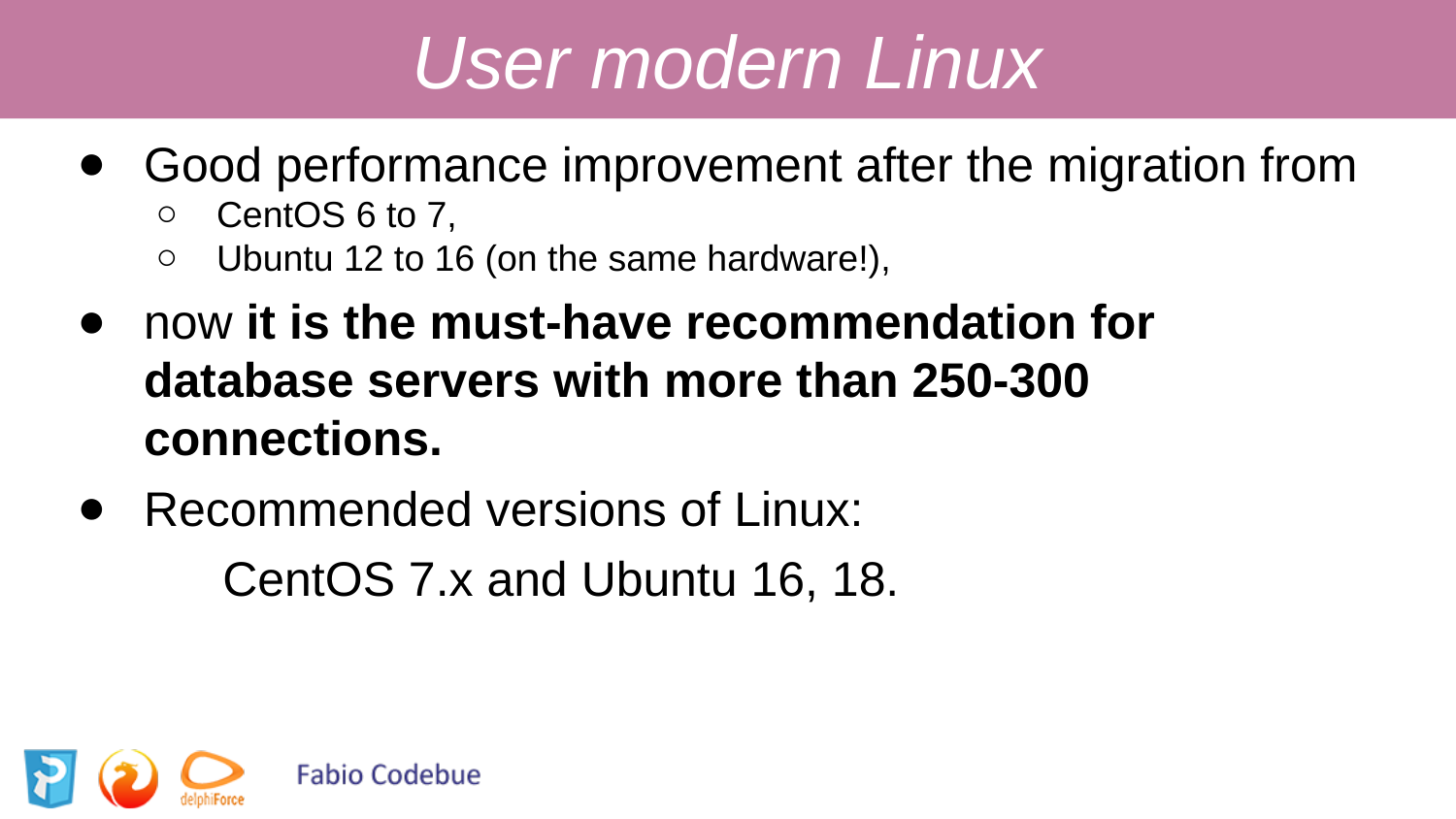

User modern Linux
Good performance improvement after the migration from
CentOS 6 to 7,
Ubuntu 12 to 16 (on the same hardware!),
now it is the must-have recommendation for database servers with more than 250-300 connections.
Recommended versions of Linux:
	CentOS 7.x and Ubuntu 16, 18.